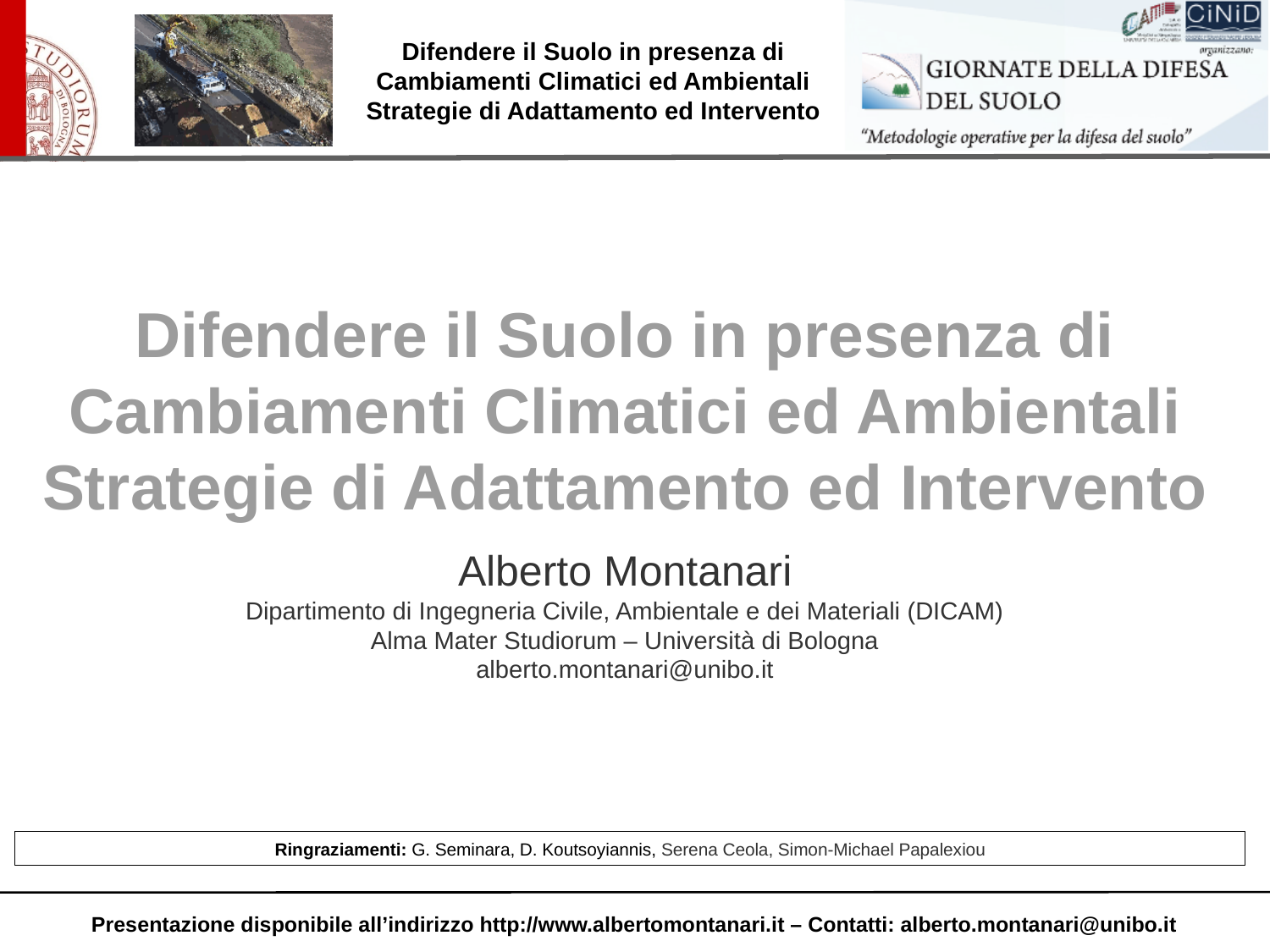

Difendere il Suolo in presenza di Cambiamenti Climatici ed Ambientali
Strategie di Adattamento ed Intervento
Alberto Montanari
Dipartimento di Ingegneria Civile, Ambientale e dei Materiali (DICAM)
Alma Mater Studiorum – Università di Bologna
alberto.montanari@unibo.it

Ringraziamenti: G. Seminara, D. Koutsoyiannis, Serena Ceola, Simon-Michael Papalexiou